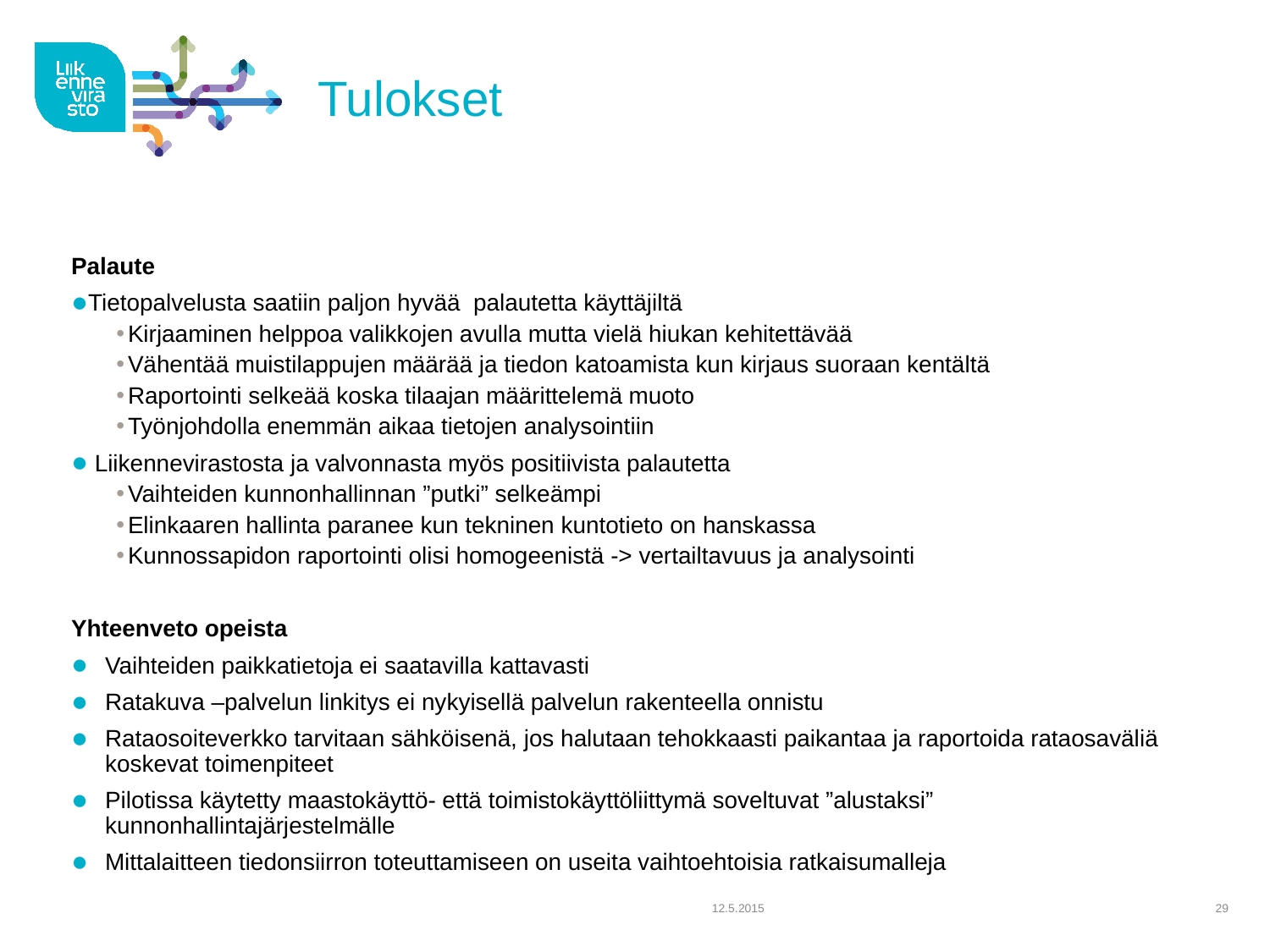

# Tulokset
Palaute
Tietopalvelusta saatiin paljon hyvää  palautetta käyttäjiltä
Kirjaaminen helppoa valikkojen avulla mutta vielä hiukan kehitettävää
Vähentää muistilappujen määrää ja tiedon katoamista kun kirjaus suoraan kentältä
Raportointi selkeää koska tilaajan määrittelemä muoto
Työnjohdolla enemmän aikaa tietojen analysointiin
 Liikennevirastosta ja valvonnasta myös positiivista palautetta
Vaihteiden kunnonhallinnan ”putki” selkeämpi
Elinkaaren hallinta paranee kun tekninen kuntotieto on hanskassa
Kunnossapidon raportointi olisi homogeenistä -> vertailtavuus ja analysointi

Yhteenveto opeista
Vaihteiden paikkatietoja ei saatavilla kattavasti
Ratakuva –palvelun linkitys ei nykyisellä palvelun rakenteella onnistu
Rataosoiteverkko tarvitaan sähköisenä, jos halutaan tehokkaasti paikantaa ja raportoida rataosaväliä koskevat toimenpiteet
Pilotissa käytetty maastokäyttö- että toimistokäyttöliittymä soveltuvat ”alustaksi” kunnonhallintajärjestelmälle
Mittalaitteen tiedonsiirron toteuttamiseen on useita vaihtoehtoisia ratkaisumalleja

12.5.2015

29